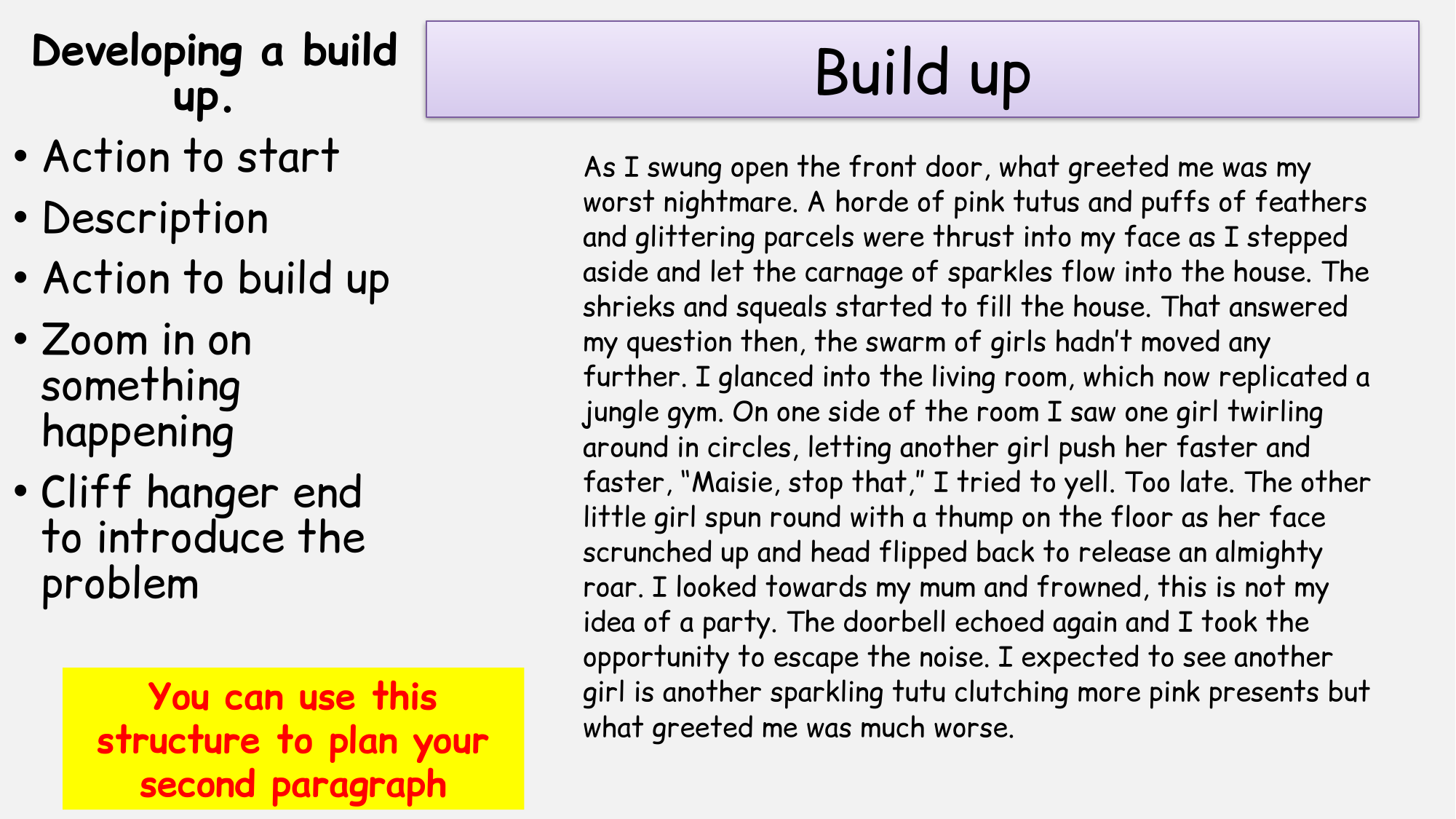

Build up

Developing a build up.
Action to start
Description
Action to build up
Zoom in on something happening
Cliff hanger end to introduce the problem

As I swung open the front door, what greeted me was my worst nightmare. A horde of pink tutus and puffs of feathers and glittering parcels were thrust into my face as I stepped aside and let the carnage of sparkles flow into the house. The shrieks and squeals started to fill the house. That answered my question then, the swarm of girls hadn’t moved any further. I glanced into the living room, which now replicated a jungle gym. On one side of the room I saw one girl twirling around in circles, letting another girl push her faster and faster, “Maisie, stop that,” I tried to yell. Too late. The other little girl spun round with a thump on the floor as her face scrunched up and head flipped back to release an almighty roar. I looked towards my mum and frowned, this is not my idea of a party. The doorbell echoed again and I took the opportunity to escape the noise. I expected to see another girl is another sparkling tutu clutching more pink presents but what greeted me was much worse.
You can use this structure to plan your second paragraph